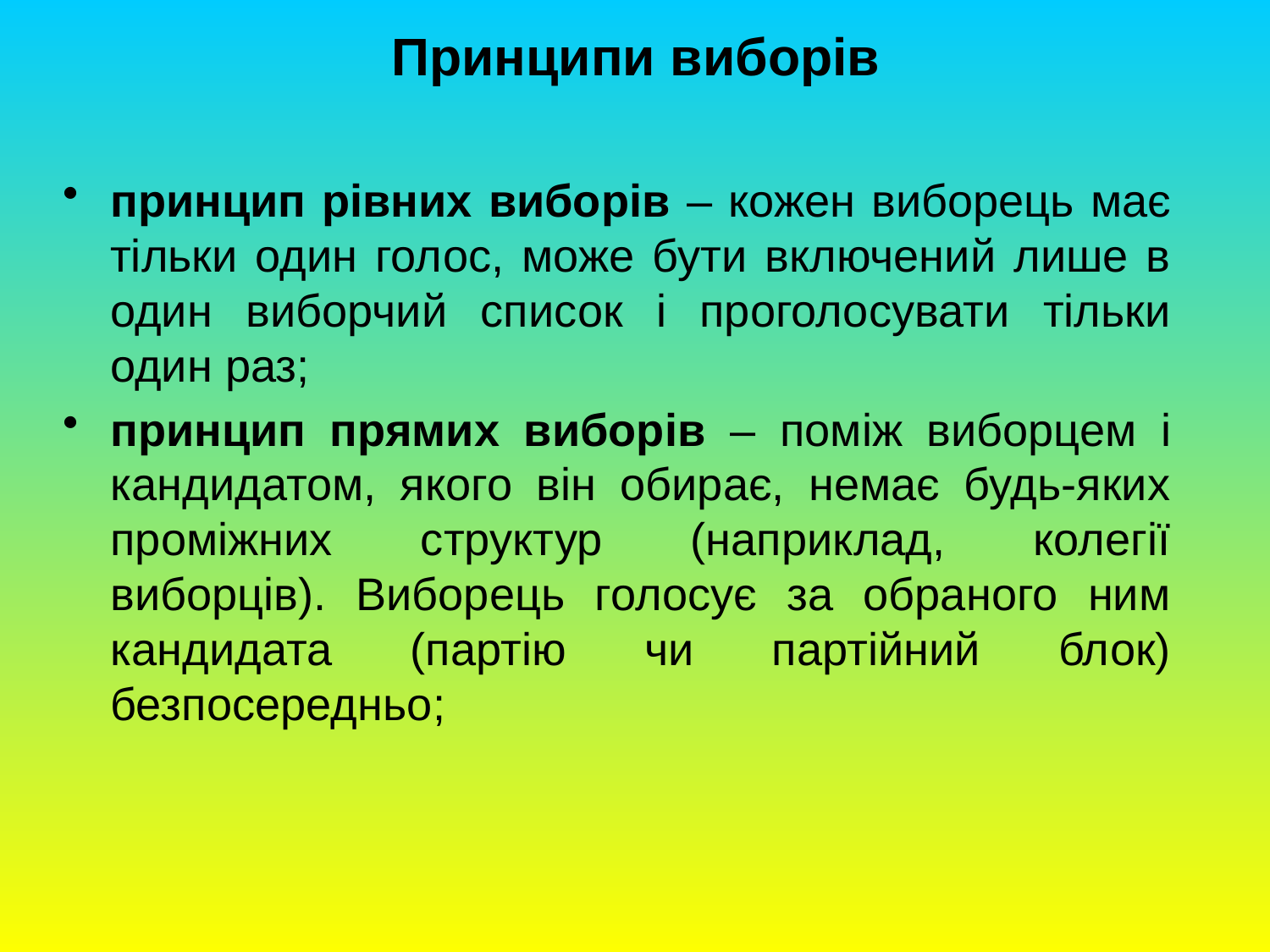

# Принципи виборів

принцип рівних виборів – кожен виборець має тільки один голос, може бути включений лише в один виборчий список і проголосувати тільки один раз;
принцип прямих виборів – поміж виборцем і кандидатом, якого він обирає, немає будь-яких проміжних структур (наприклад, колегії виборців). Виборець голосує за обраного ним кандидата (партію чи партійний блок) безпосередньо;